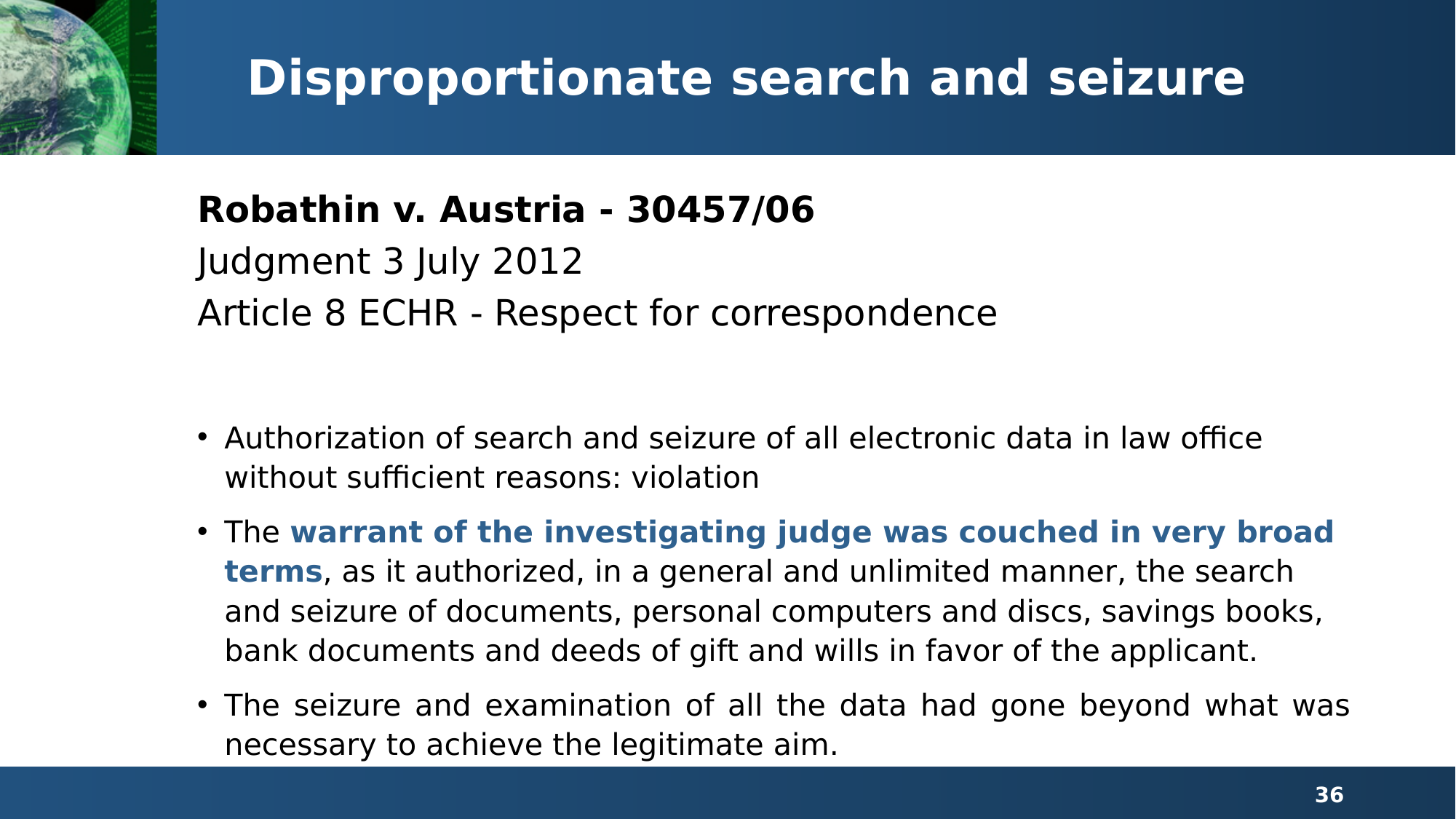

Disproportionate search and seizure
Robathin v. Austria - 30457/06
Judgment 3 July 2012
Article 8 ECHR - Respect for correspondence

Authorization of search and seizure of all electronic data in law office without sufficient reasons: violation
The warrant of the investigating judge was couched in very broad terms, as it authorized, in a general and unlimited manner, the search and seizure of documents, personal computers and discs, savings books, bank documents and deeds of gift and wills in favor of the applicant.
The seizure and examination of all the data had gone beyond what was necessary to achieve the legitimate aim.

36